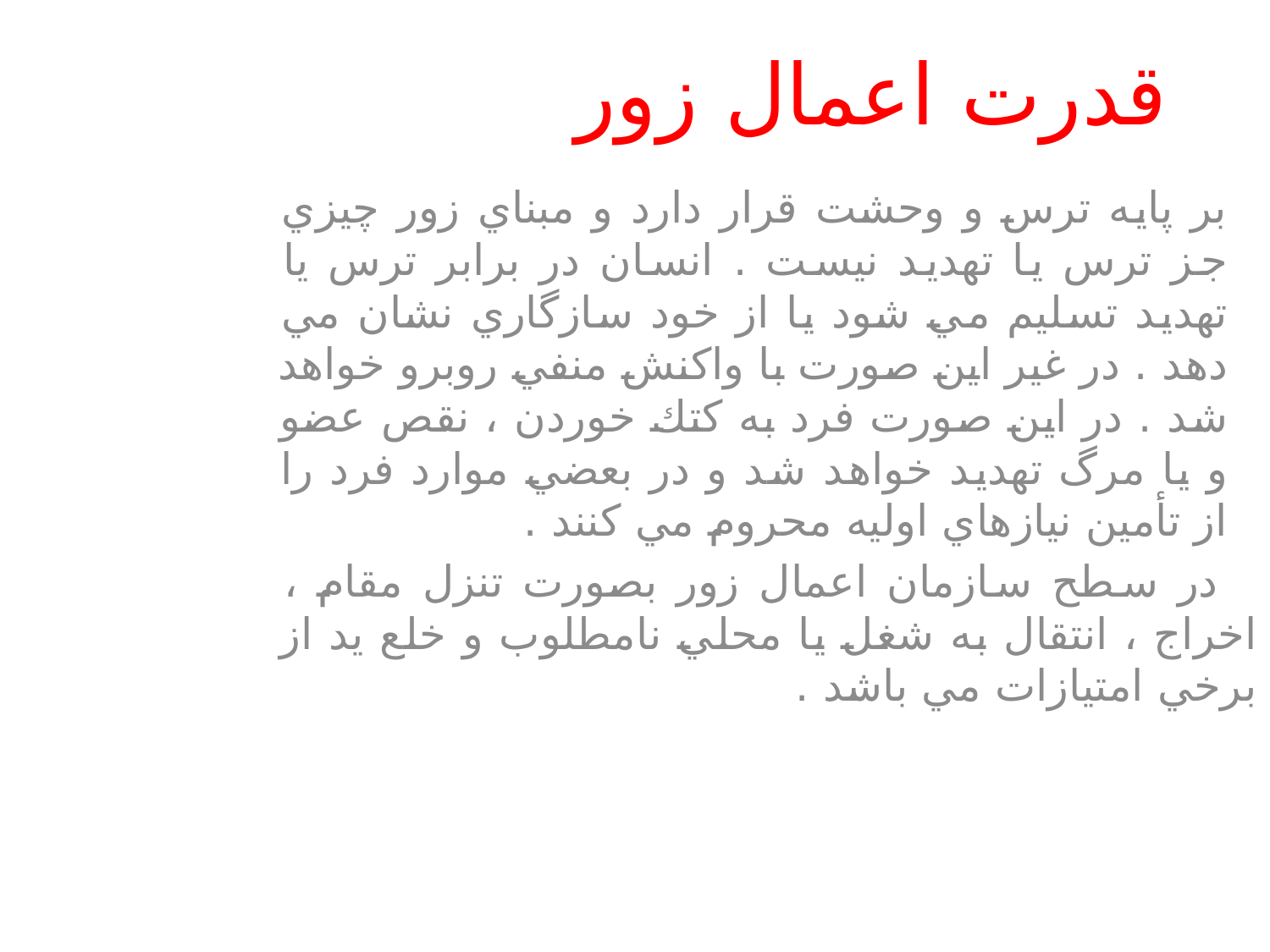

# قدرت اعمال زور
  بر پايه ترس و وحشت قرار دارد و مبناي زور چيزي جز ترس يا تهديد نيست . انسان در برابر ترس يا تهديد تسليم مي شود يا از خود سازگاري نشان مي دهد . در غير اين صورت با واكنش منفي روبرو خواهد شد . در اين صورت فرد به كتك خوردن ، نقص عضو و يا مرگ تهديد خواهد شد و در بعضي موارد فرد را از تأمين نيازهاي اوليه محروم مي كنند .
  در سطح سازمان اعمال زور بصورت تنزل مقام ، اخراج ، انتقال به شغل يا محلي نامطلوب و خلع يد از برخي امتيازات مي باشد .